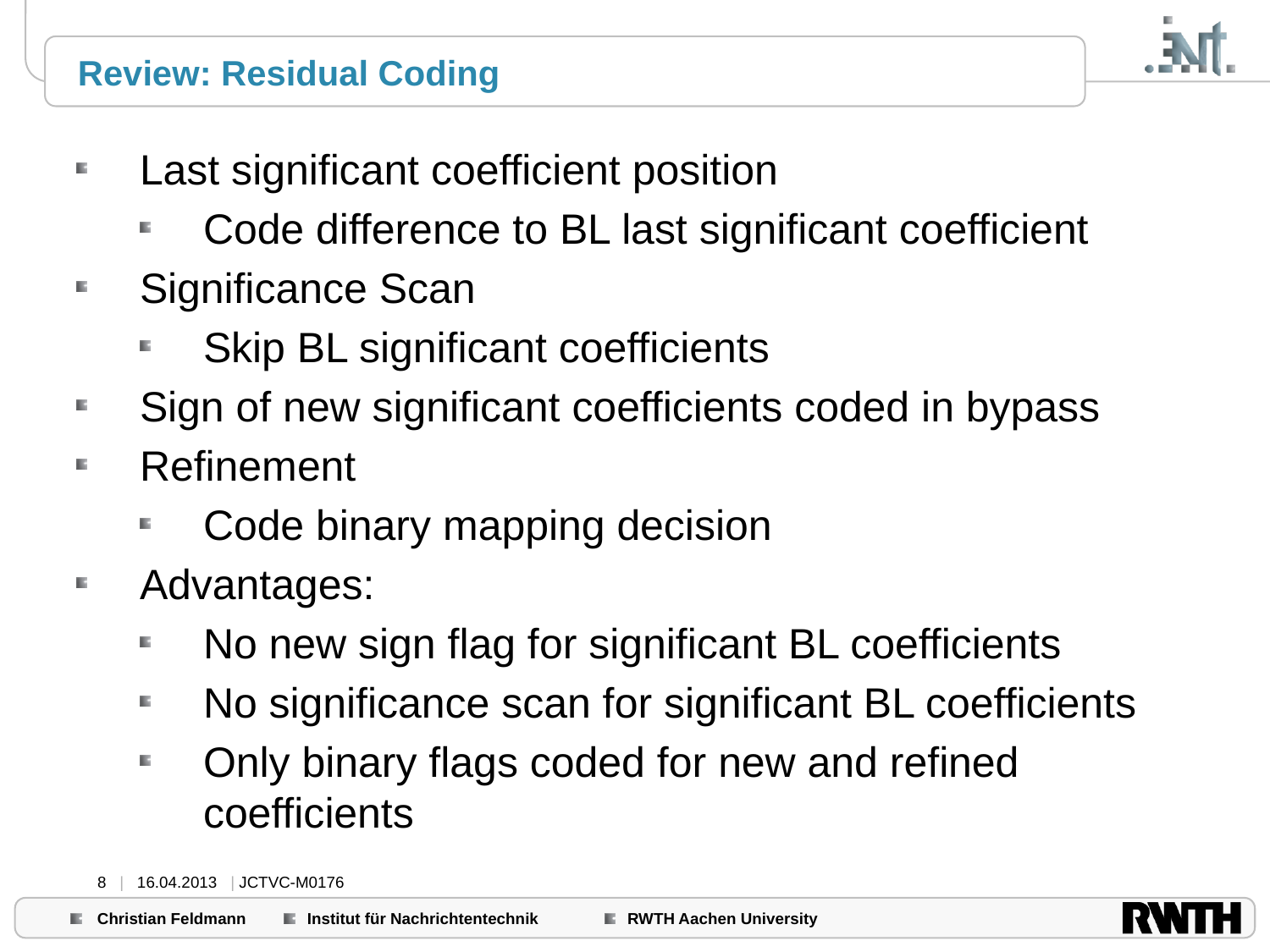

# Review: Residual Coding
Last significant coefficient position
Code difference to BL last significant coefficient
Significance Scan
Skip BL significant coefficients
Sign of new significant coefficients coded in bypass
Refinement
Code binary mapping decision
Advantages:
No new sign flag for significant BL coefficients
No significance scan for significant BL coefficients
Only binary flags coded for new and refined coefficients
8   |   16.04.2013   | JCTVC-M0176